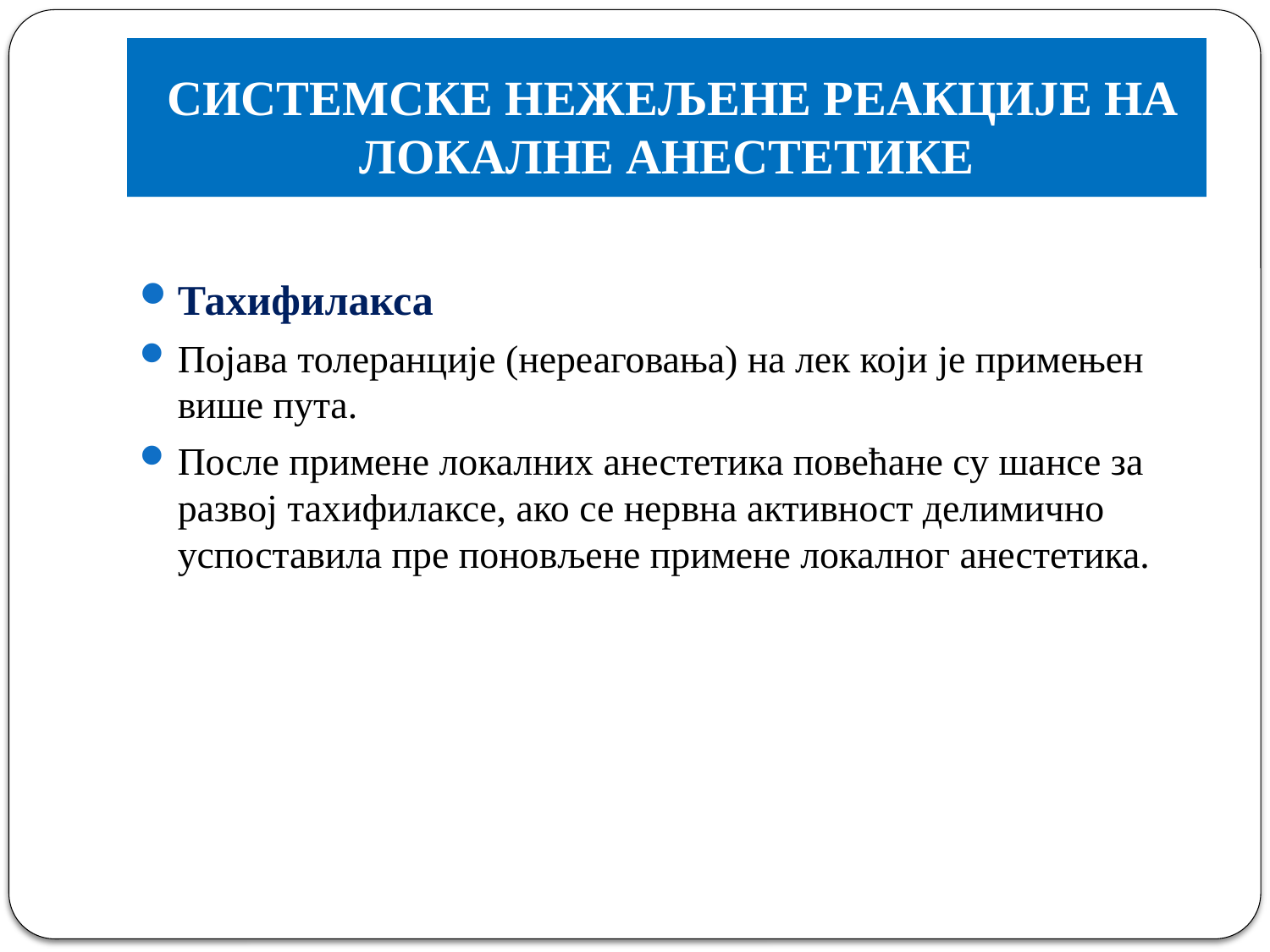

# СИСТЕМСКЕ НЕЖЕЉЕНЕ РЕАКЦИЈЕ НА ЛОКАЛНЕ АНЕСТЕТИКЕ

Тахифилакса
Појава толеранције (нереаговања) на лек који је примењен више пута.
После примене локалних анестетика повећане су шансе за развој тахифилаксе, ако се нервна активност делимично успоставила пре поновљене примене локалног анестетика.